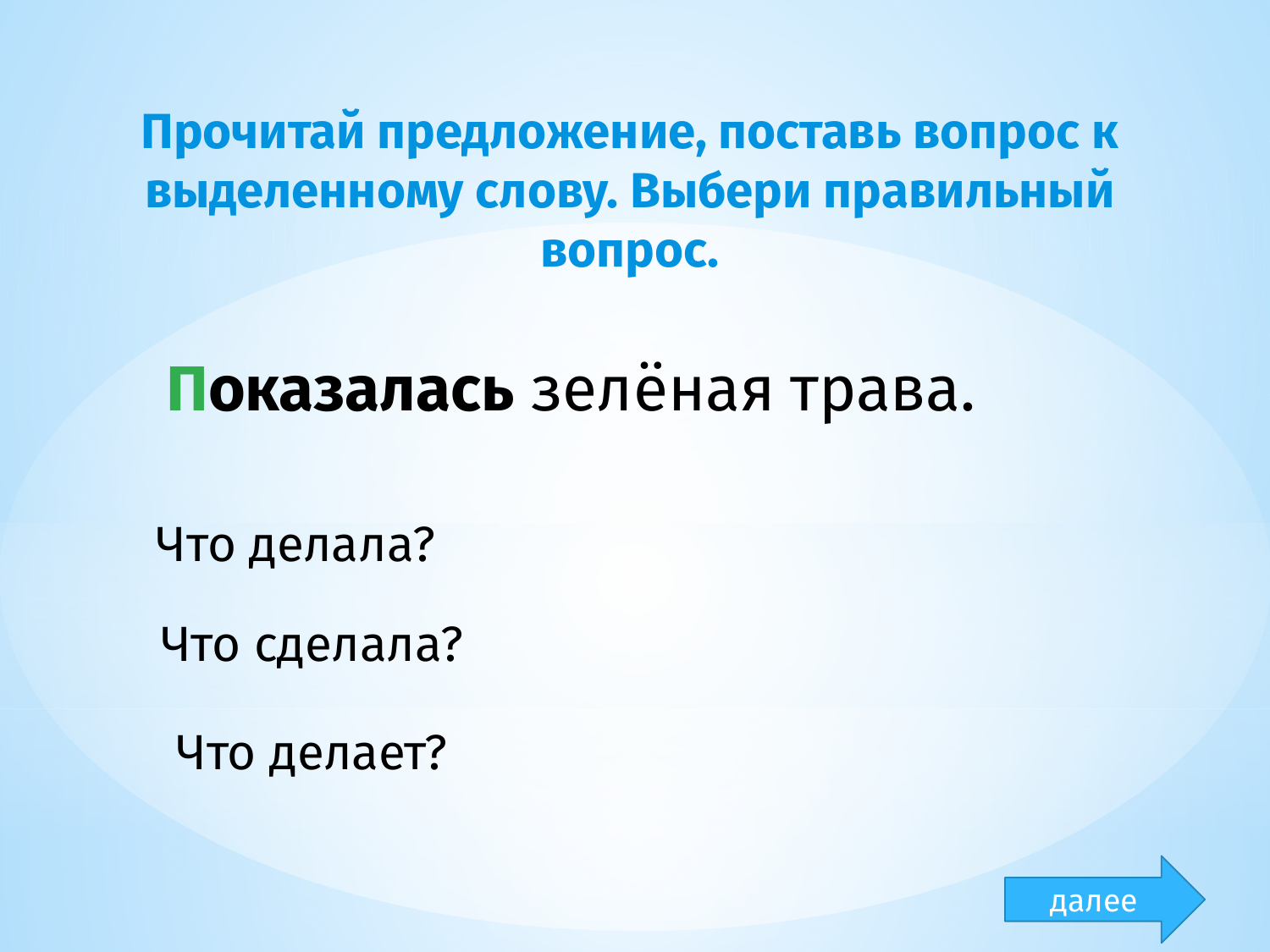

Прочитай предложение, поставь вопрос к выделенному слову. Выбери правильный вопрос.

Показалась зелёная трава.
Что делала?
Что сделала?
Что делает?
далее